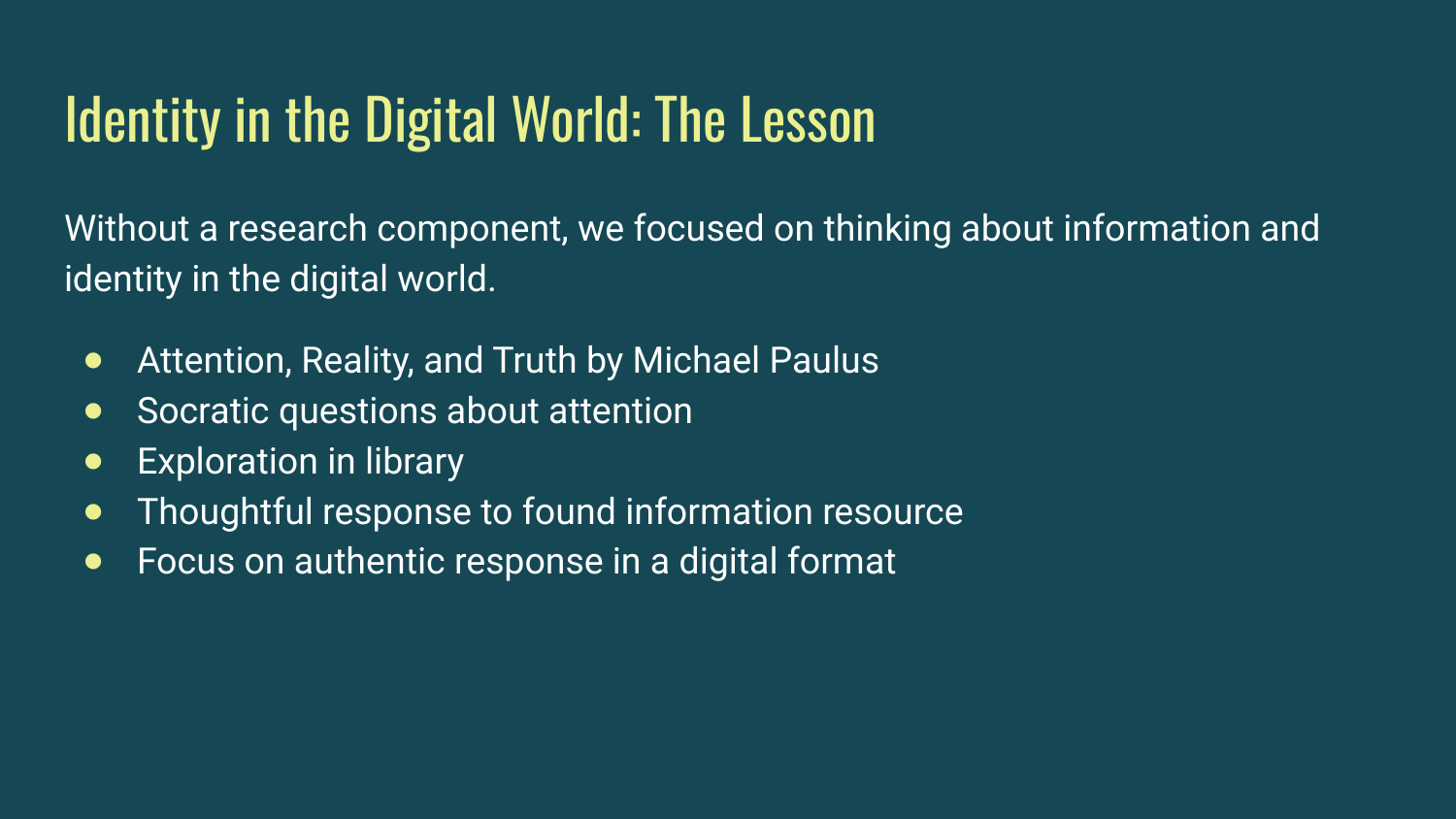

# Identity in the Digital World: The Lesson
Without a research component, we focused on thinking about information and identity in the digital world.
Attention, Reality, and Truth by Michael Paulus
Socratic questions about attention
Exploration in library
Thoughtful response to found information resource
Focus on authentic response in a digital format